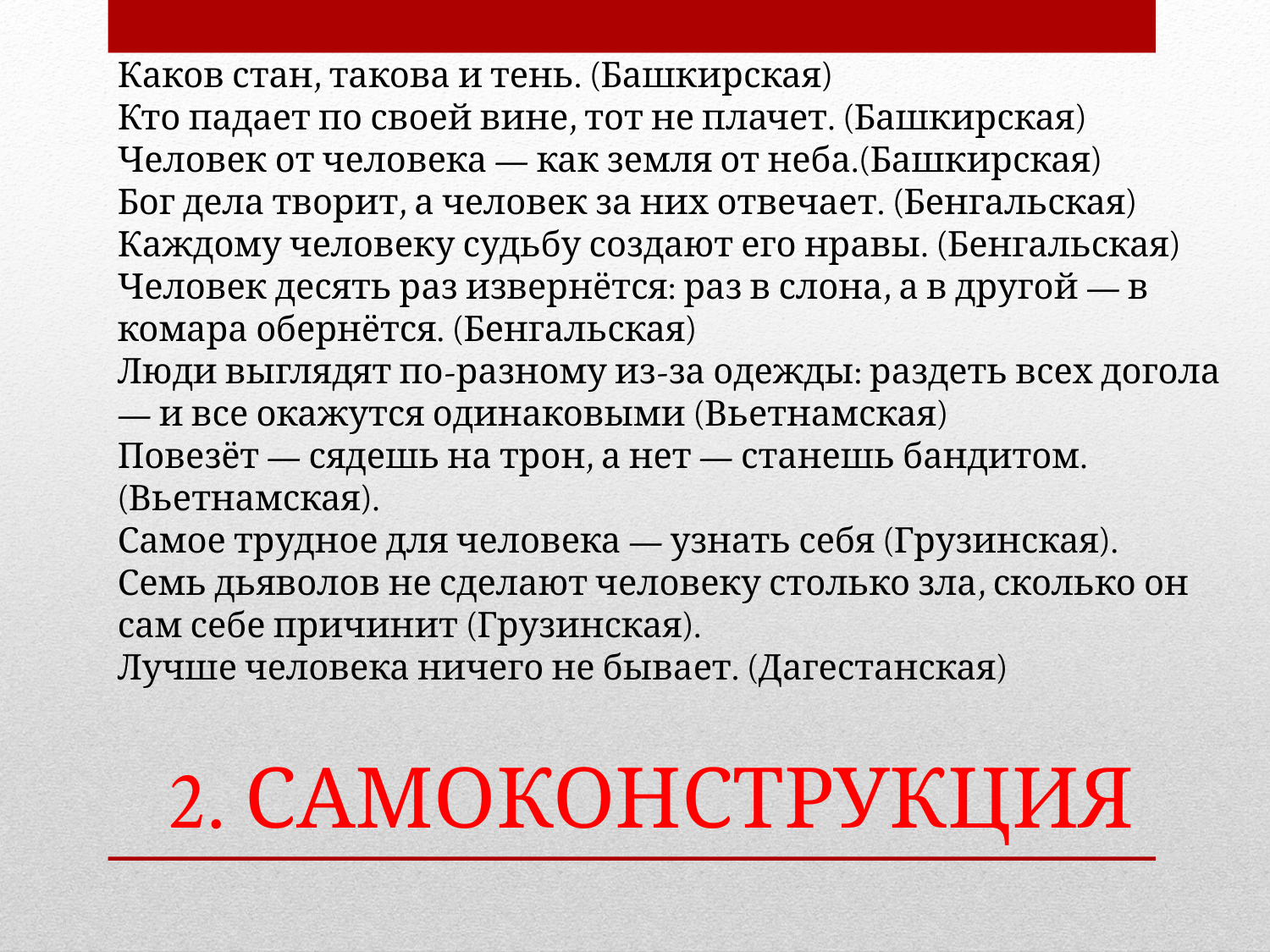

Каков стан, такова и тень. (Башкирская)
Кто падает по своей вине, тот не плачет. (Башкирская)
Человек от человека — как земля от неба.(Башкирская)
Бог дела творит, а человек за них отвечает. (Бенгальская)
Каждому человеку судьбу создают его нравы. (Бенгальская)
Человек десять раз извернётся: раз в слона, а в другой — в комара обернётся. (Бенгальская)
Люди выглядят по-разному из-за одежды: раздеть всех догола — и все окажутся одинаковыми (Вьетнамская)
Повезёт — сядешь на трон, а нет — станешь бандитом. (Вьетнамская).
Самое трудное для человека — узнать себя (Грузинская).
Семь дьяволов не сделают человеку столько зла, сколько он сам себе причинит (Грузинская).
Лучше человека ничего не бывает. (Дагестанская)
# 2. САМОКОНСТРУКЦИЯ